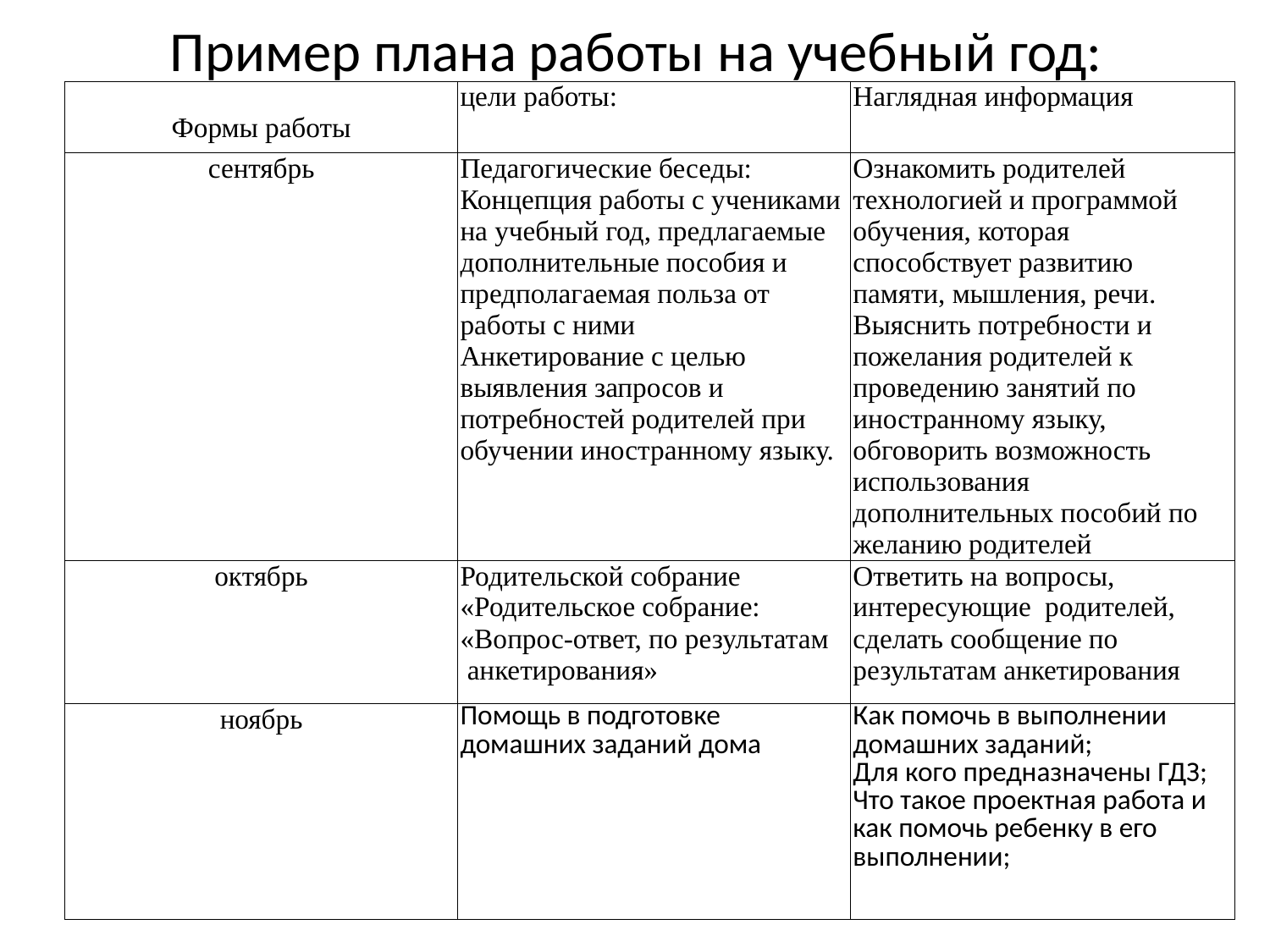

# Пример плана работы на учебный год:
| Формы работы | цели работы: | Наглядная информация |
| --- | --- | --- |
| сентябрь | Педагогические беседы: Концепция работы с учениками на учебный год, предлагаемые дополнительные пособия и предполагаемая польза от работы с ними Анкетирование с целью выявления запросов и потребностей родителей при обучении иностранному языку. | Ознакомить родителей технологией и программой обучения, которая способствует развитию памяти, мышления, речи. Выяснить потребности и пожелания родителей к проведению занятий по иностранному языку, обговорить возможность использования дополнительных пособий по желанию родителей |
| октябрь | Родительской собрание «Родительское собрание: «Вопрос-ответ, по результатам  анкетирования» | Ответить на вопросы, интересующие  родителей, сделать сообщение по результатам анкетирования |
| ноябрь | Помощь в подготовке домашних заданий дома | Как помочь в выполнении домашних заданий; Для кого предназначены ГДЗ; Что такое проектная работа и как помочь ребенку в его выполнении; |